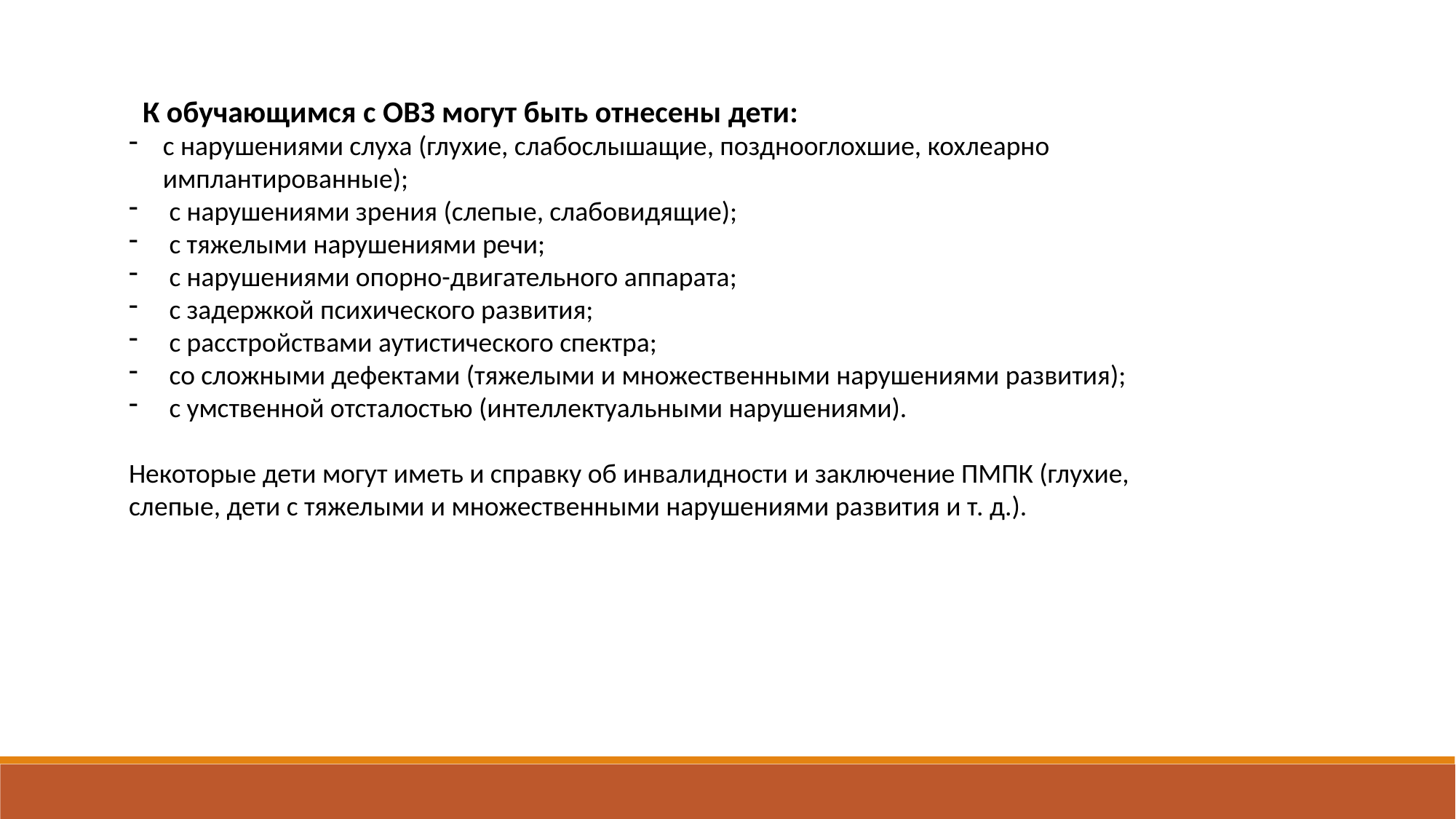

К обучающимся с ОВЗ могут быть отнесены дети:
с нарушениями слуха (глухие, слабослышащие, позднооглохшие, кохлеарно имплантированные);
 с нарушениями зрения (слепые, слабовидящие);
 с тяжелыми нарушениями речи;
 с нарушениями опорно-двигательного аппарата;
 с задержкой психического развития;
 с расстройствами аутистического спектра;
 со сложными дефектами (тяжелыми и множественными нарушениями развития);
 с умственной отсталостью (интеллектуальными нарушениями).

Некоторые дети могут иметь и справку об инвалидности и заключение ПМПК (глухие, слепые, дети с тяжелыми и множественными нарушениями развития и т. д.).